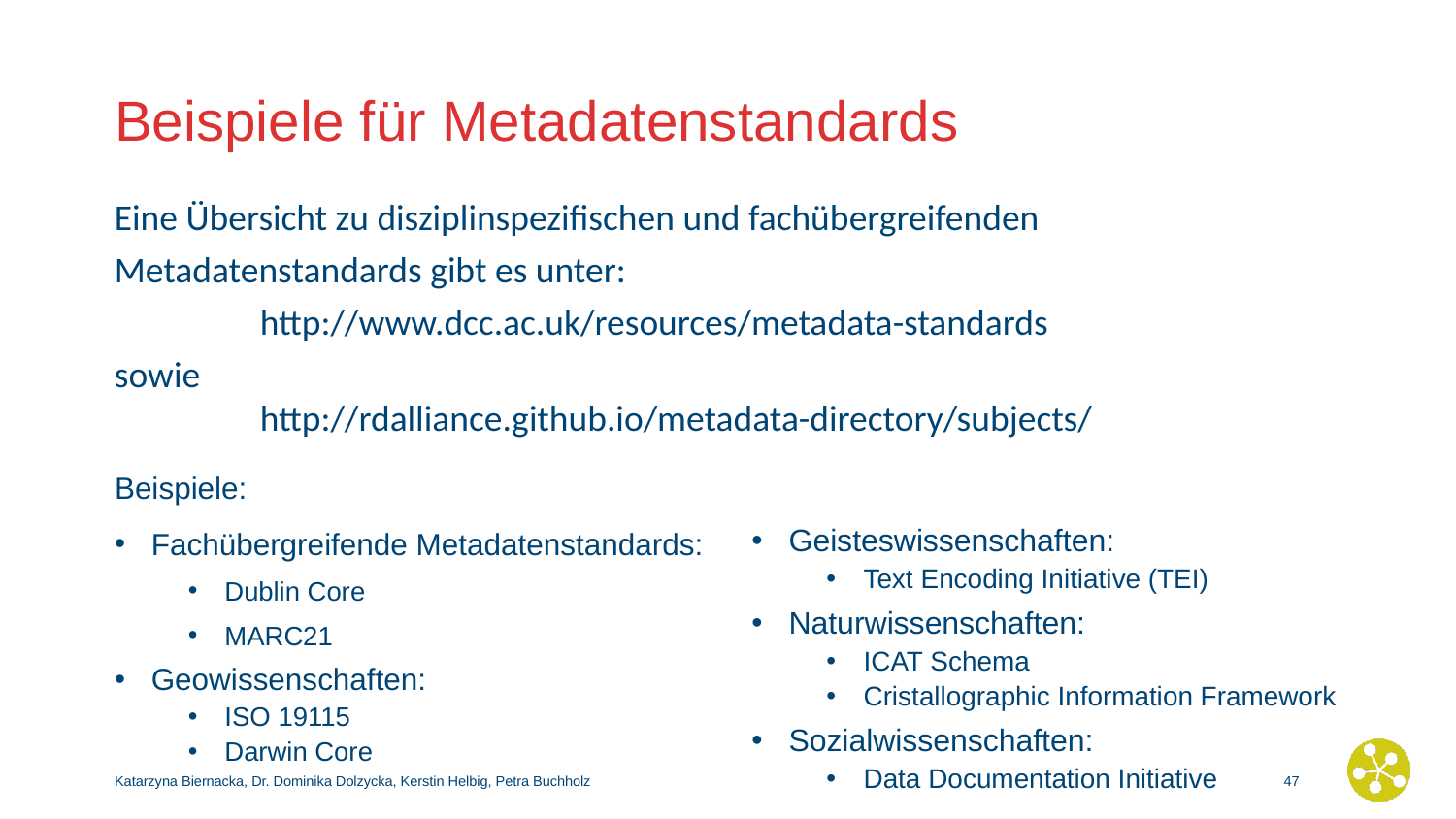

# Beispiele für Metadatenstandards
Eine Übersicht zu disziplinspezifischen und fachübergreifenden Metadatenstandards gibt es unter:
	http://www.dcc.ac.uk/resources/metadata-standards
sowie
	http://rdalliance.github.io/metadata-directory/subjects/

Beispiele:
Fachübergreifende Metadatenstandards:
Dublin Core
MARC21
Geowissenschaften:
ISO 19115
Darwin Core
Geisteswissenschaften:
Text Encoding Initiative (TEI)
Naturwissenschaften:
ICAT Schema
Cristallographic Information Framework
Sozialwissenschaften:
Data Documentation Initiative

Katarzyna Biernacka, Dr. Dominika Dolzycka, Kerstin Helbig, Petra Buchholz
47